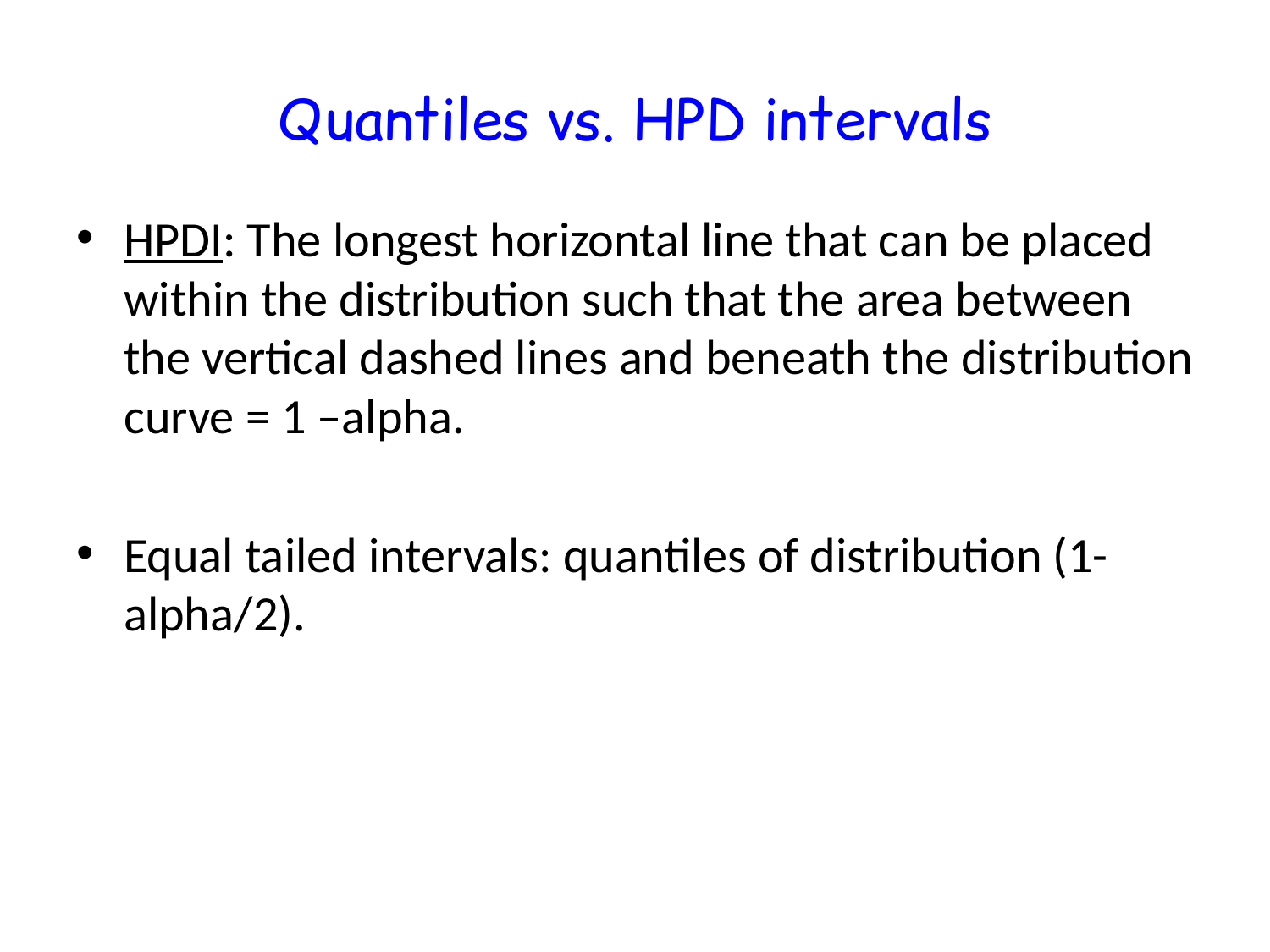

# Quantiles vs. HPD intervals
HPDI: The longest horizontal line that can be placed within the distribution such that the area between the vertical dashed lines and beneath the distribution curve = 1 –alpha.

Equal tailed intervals: quantiles of distribution (1-alpha/2).